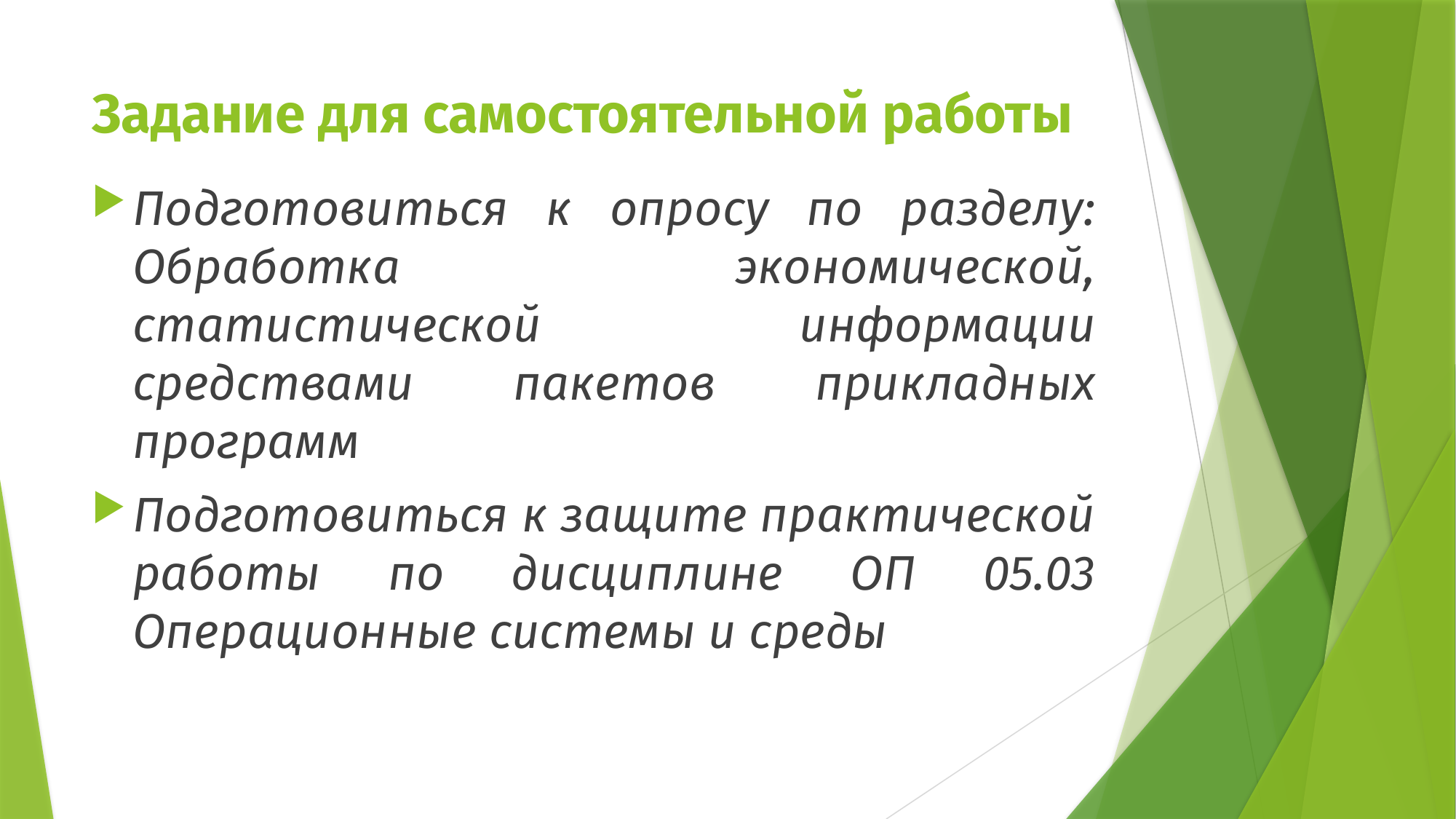

# Задание для самостоятельной работы
Подготовиться к опросу по разделу: Обработка экономической, статистической информации средствами пакетов прикладных программ
Подготовиться к защите практической работы по дисциплине ОП 05.03 Операционные системы и среды